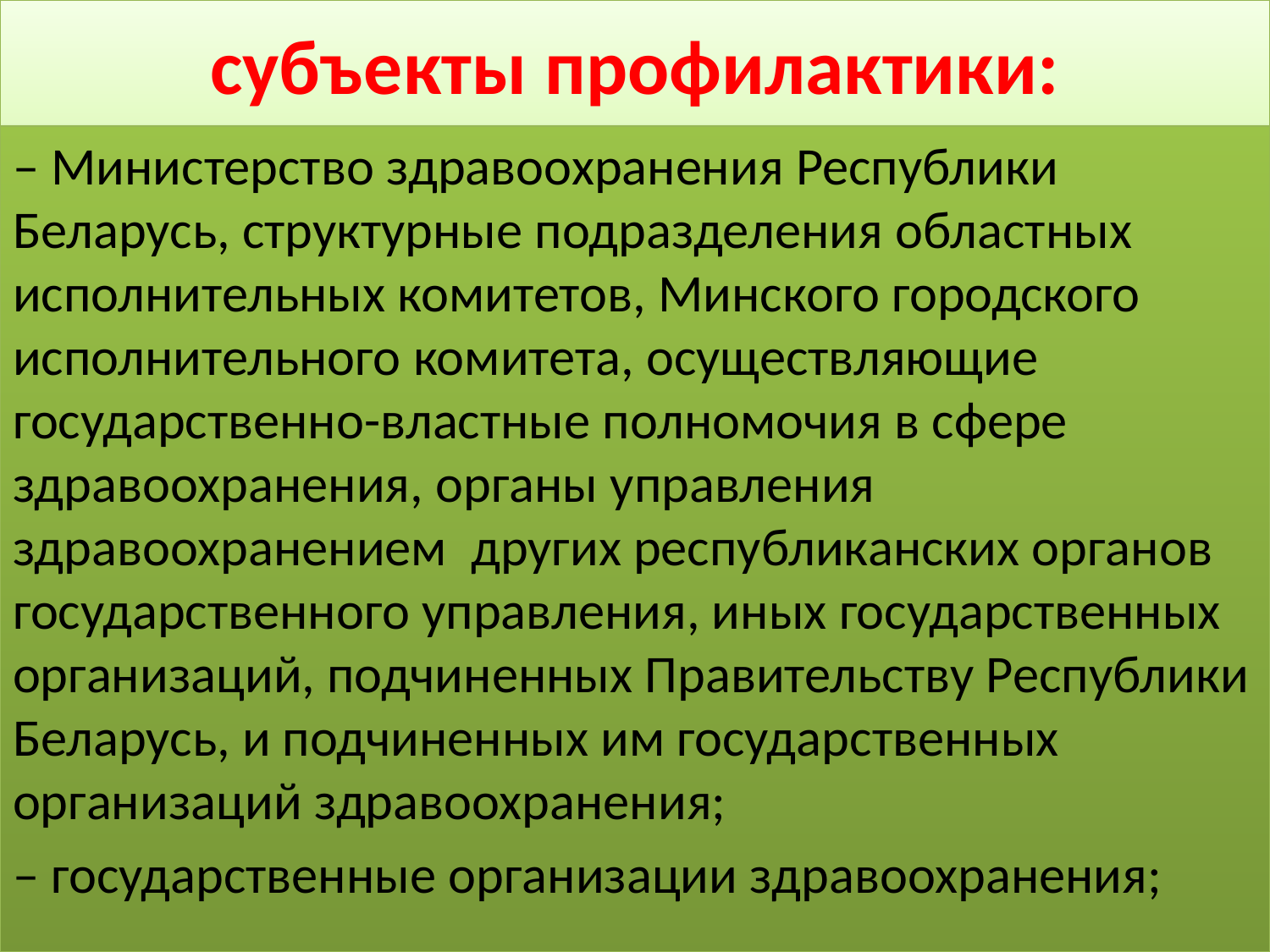

# субъекты профилактики:
– Министерство здравоохранения Республики Беларусь, структурные подразделения областных исполнительных комитетов, Минского городского исполнительного комитета, осуществляющие государственно-властные полномочия в сфере здравоохранения, органы управления здравоохранением  других республиканских органов государственного управления, иных государственных организаций, подчиненных Правительству Республики Беларусь, и подчиненных им государственных организаций здравоохранения;
– государственные организации здравоохранения;
6